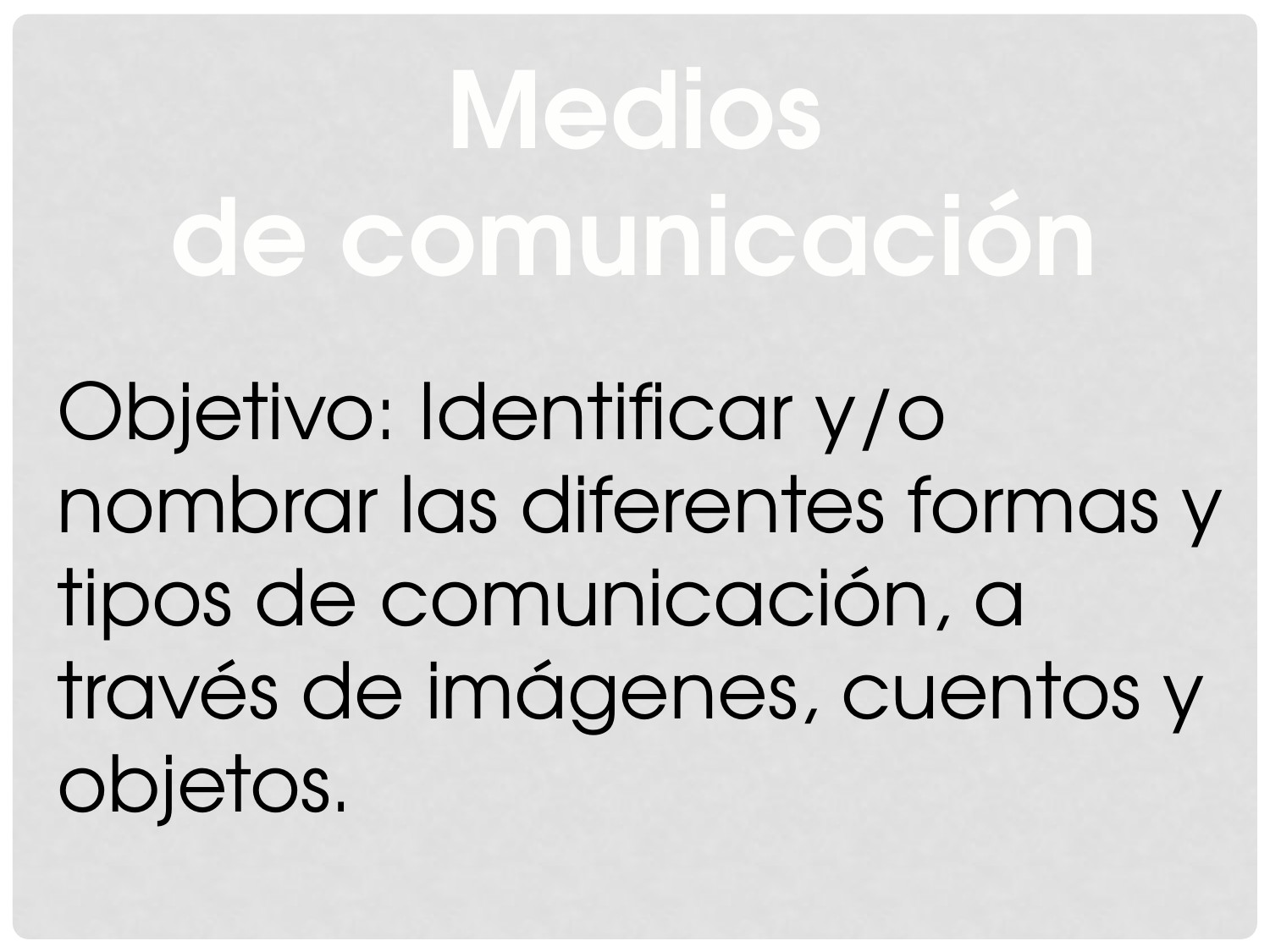

Medios
 de comunicación
Objetivo: Identificar y/o nombrar las diferentes formas y tipos de comunicación, a través de imágenes, cuentos y objetos.